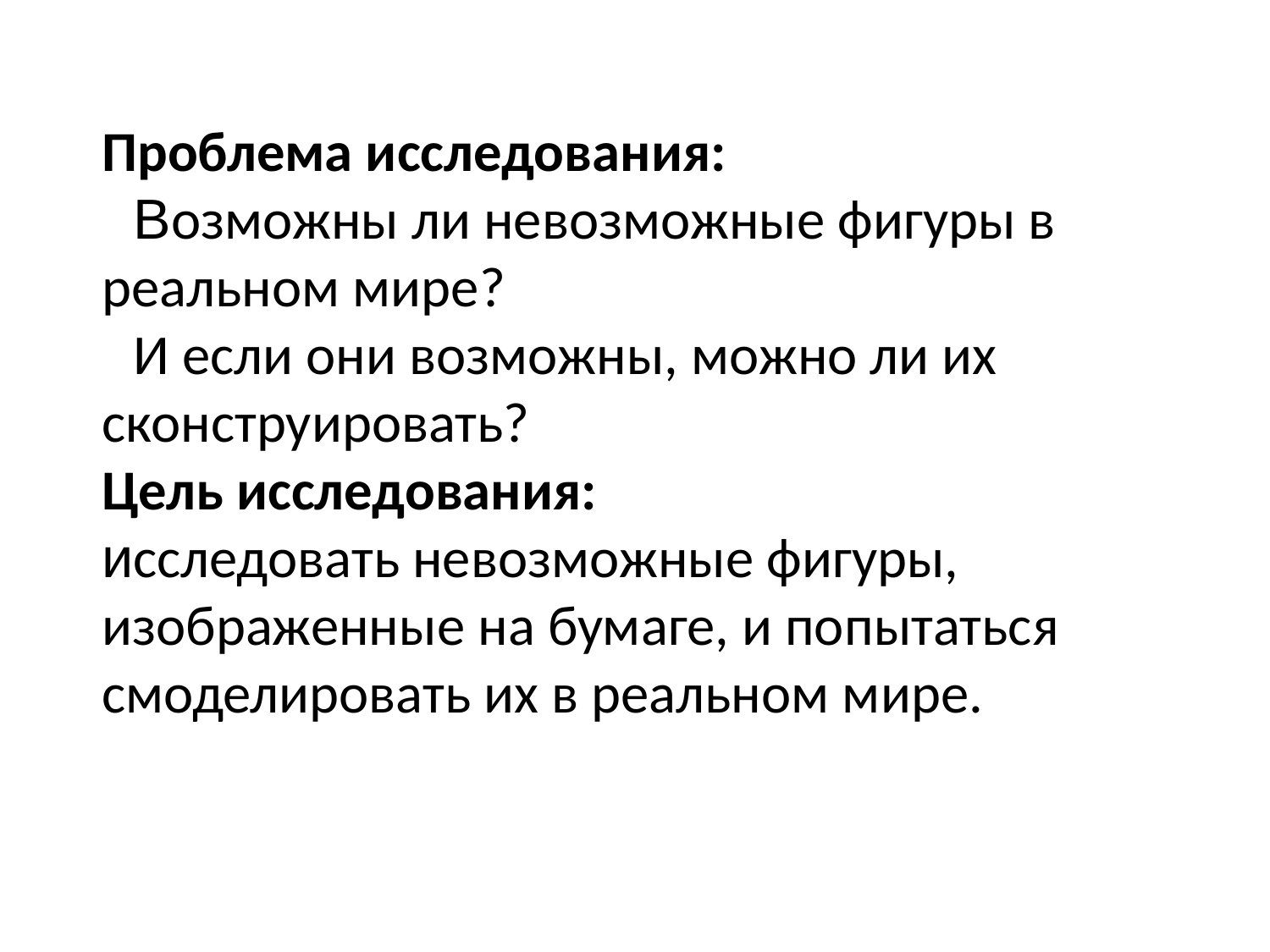

# Проблема исследования: Возможны ли невозможные фигуры в реальном мире? И если они возможны, можно ли их сконструировать? Цель исследования:  исследовать невозможные фигуры, изображенные на бумаге, и попытаться смоделировать их в реальном мире.